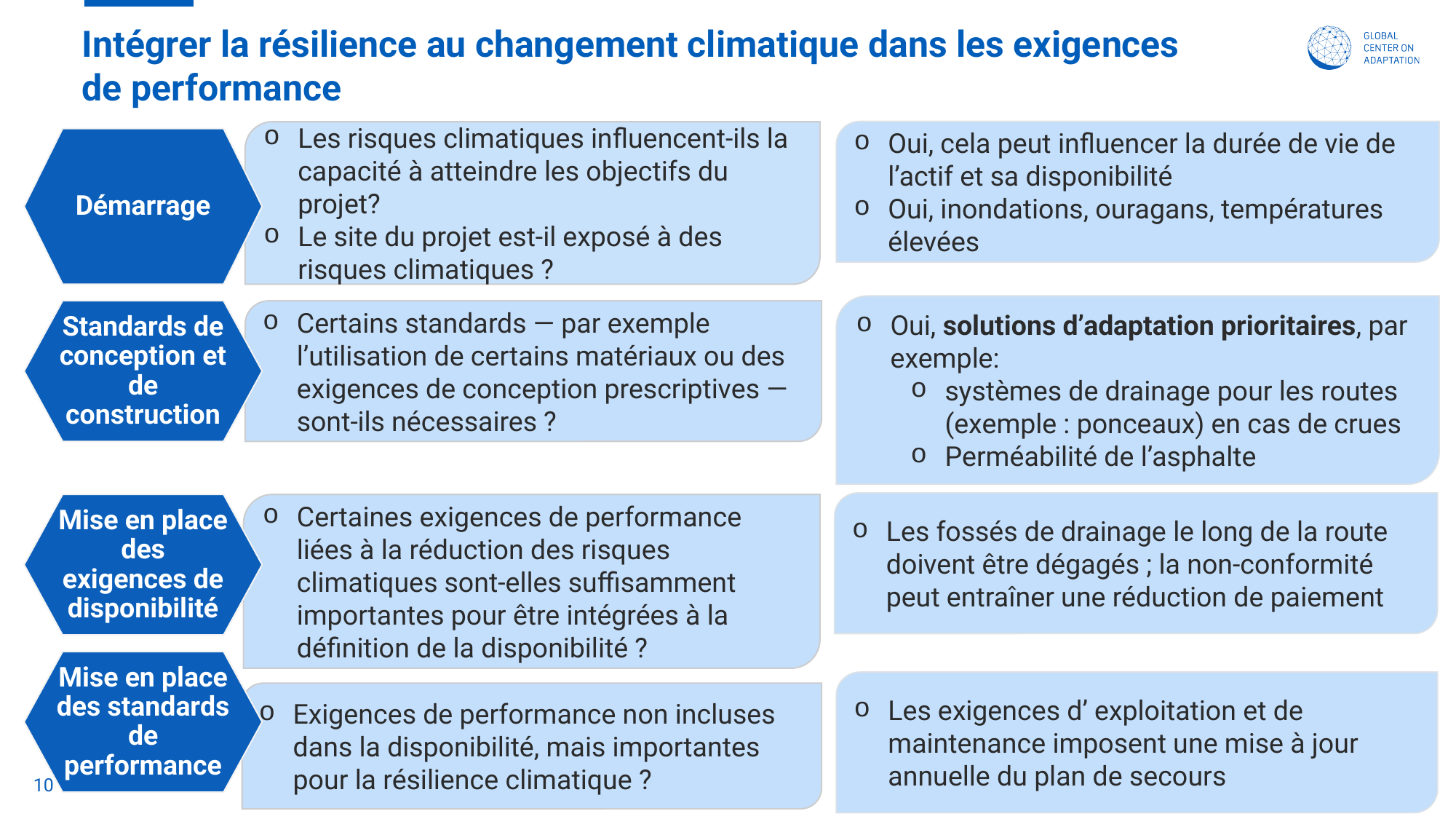

# Intégrer la résilience au changement climatique dans les exigences de performance
Oui, cela peut influencer la durée de vie de l’actif et sa disponibilité
Oui, inondations, ouragans, températures élevées
Les risques climatiques influencent-ils la capacité à atteindre les objectifs du projet?
Le site du projet est-il exposé à des risques climatiques ?
Démarrage
Oui, solutions d’adaptation prioritaires, par exemple:
systèmes de drainage pour les routes (exemple : ponceaux) en cas de crues
Perméabilité de l’asphalte
Standards de conception et de construction
Certains standards — par exemple l’utilisation de certains matériaux ou des exigences de conception prescriptives — sont-ils nécessaires ?
Les fossés de drainage le long de la route doivent être dégagés ; la non-conformité peut entraîner une réduction de paiement
Mise en place des exigences de disponibilité
Certaines exigences de performance liées à la réduction des risques climatiques sont-elles suffisamment importantes pour être intégrées à la définition de la disponibilité ?
Mise en place des standards de performance
Les exigences d’ exploitation et de maintenance imposent une mise à jour annuelle du plan de secours
Exigences de performance non incluses dans la disponibilité, mais importantes pour la résilience climatique ?